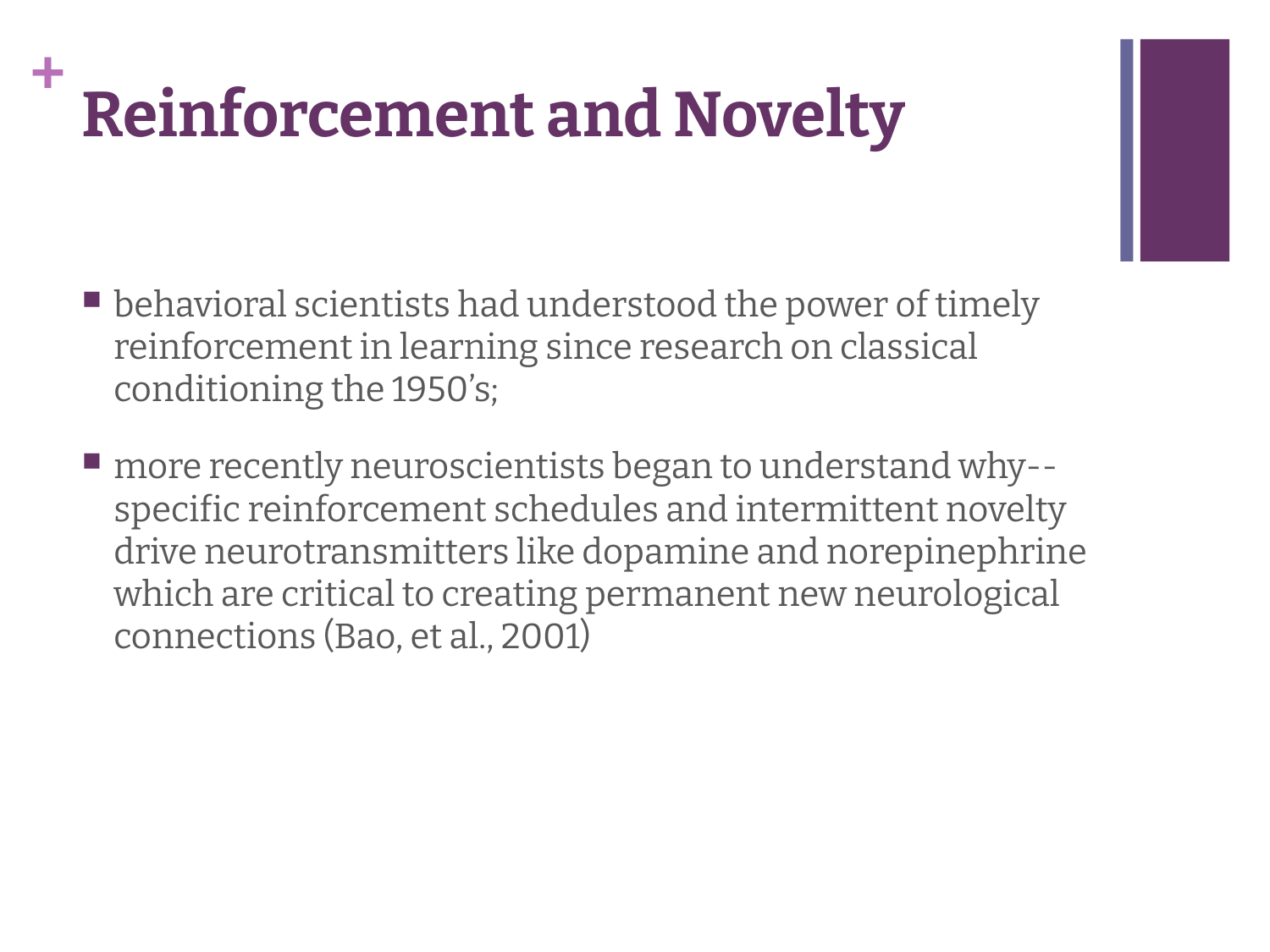

# Reinforcement and Novelty
behavioral scientists had understood the power of timely reinforcement in learning since research on classical conditioning the 1950’s;
more recently neuroscientists began to understand why--specific reinforcement schedules and intermittent novelty drive neurotransmitters like dopamine and norepinephrine which are critical to creating permanent new neurological connections (Bao, et al., 2001)